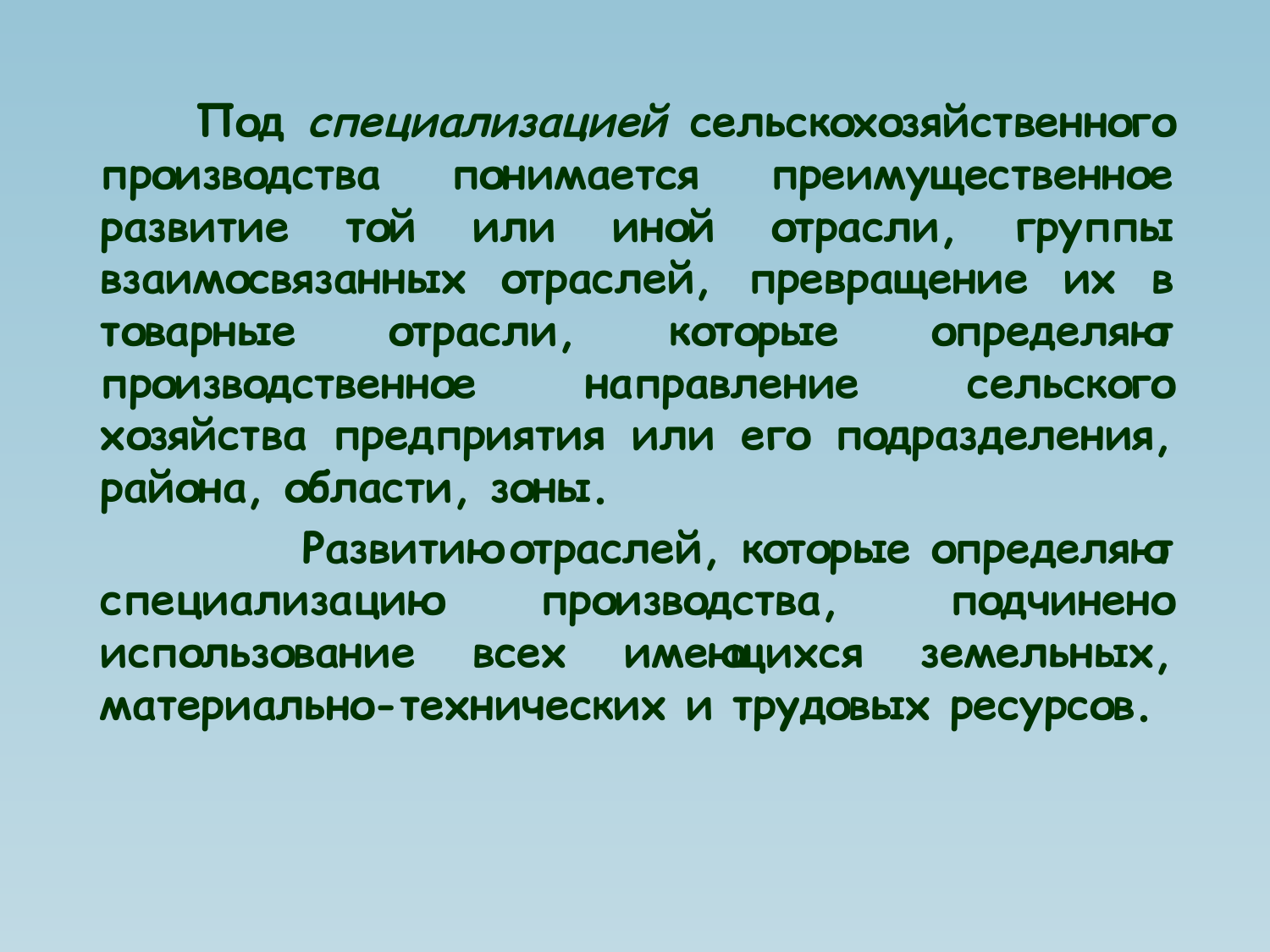

Под специализацией сельскохозяйственного производства понимается преимущественное развитие той или иной отрасли, группы взаимосвязанных отраслей, превращение их в товарные отрасли, которые определяют производственное направление сельского хозяйства предприятия или его подразделения, района, области, зоны.
            Развитию отраслей, которые определяют специализацию производства, подчинено использование всех имеющихся земельных, материально-технических и трудовых ресурсов.